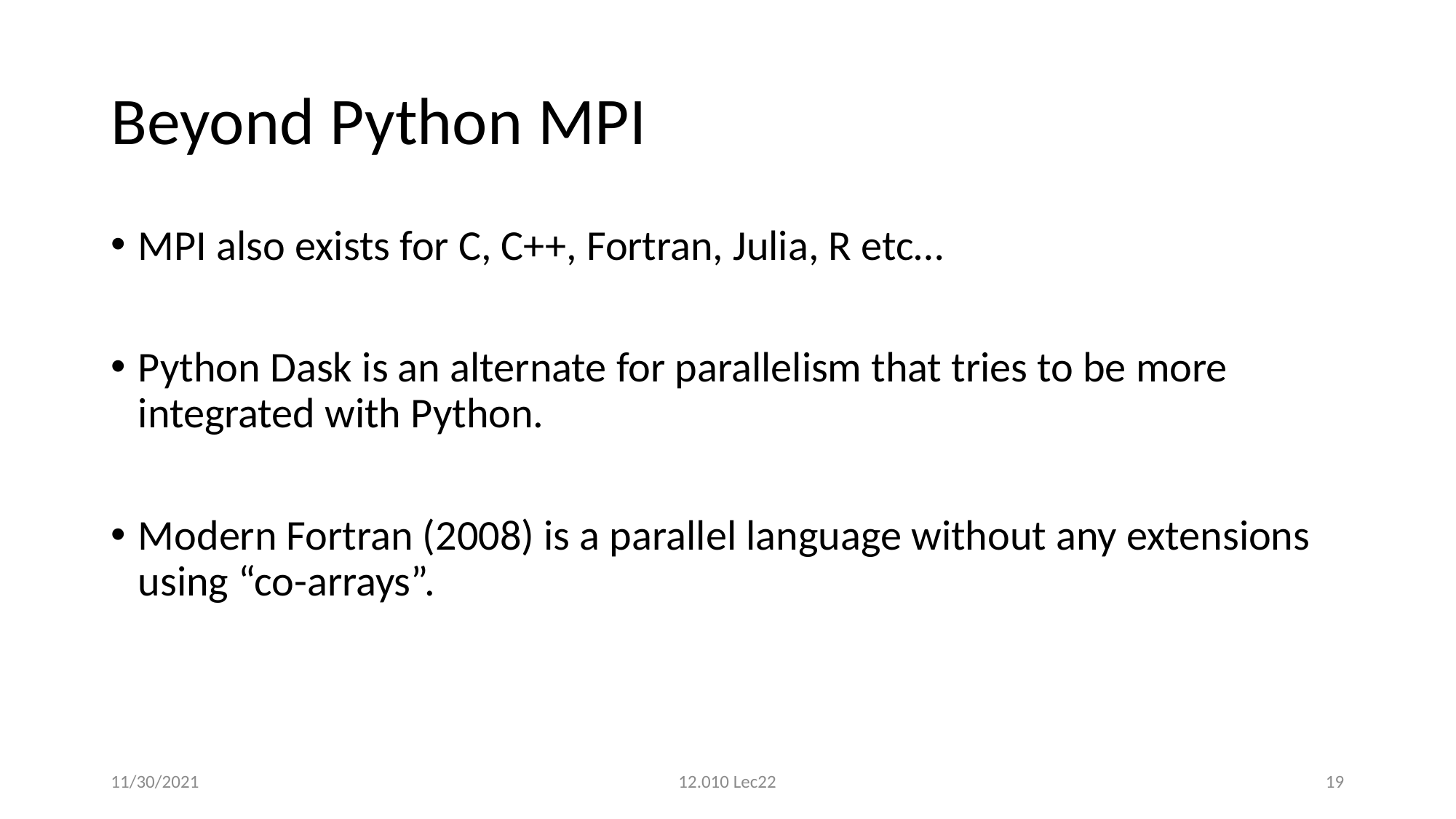

# Beyond Python MPI
MPI also exists for C, C++, Fortran, Julia, R etc…

Python Dask is an alternate for parallelism that tries to be more integrated with Python.

Modern Fortran (2008) is a parallel language without any extensions using “co-arrays”.
11/30/2021
12.010 Lec22
19